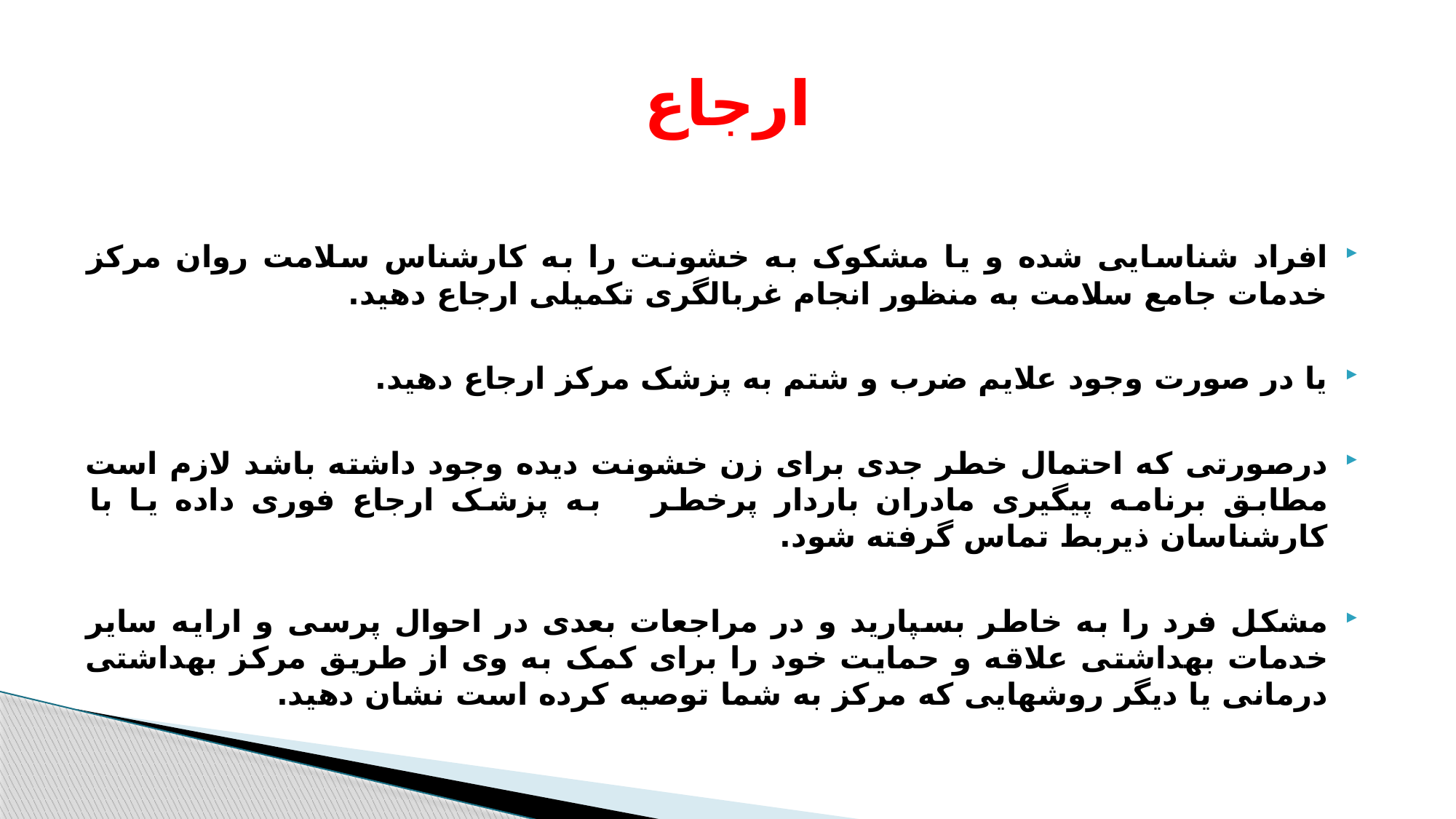

# ارجاع

افراد شناسایی شده و یا مشکوک به خشونت را به کارشناس سلامت روان مرکز خدمات جامع سلامت به منظور انجام غربالگری تکمیلی ارجاع دهید.

یا در صورت وجود علایم ضرب و شتم به پزشک مرکز ارجاع دهید.

درصورتی که احتمال خطر جدی برای زن خشونت دیده وجود داشته باشد لازم است مطابق برنامه پیگیری مادران باردار پرخطر   به پزشک ارجاع فوری داده یا با کارشناسان ذیربط تماس گرفته شود.

مشکل فرد را به خاطر بسپارید و در مراجعات بعدی در احوال پرسی و ارایه سایر خدمات بهداشتی علاقه و حمایت خود را برای کمک به وی از طریق مرکز بهداشتی درمانی یا دیگر روشهایی که مرکز به شما توصیه کرده است نشان دهید.